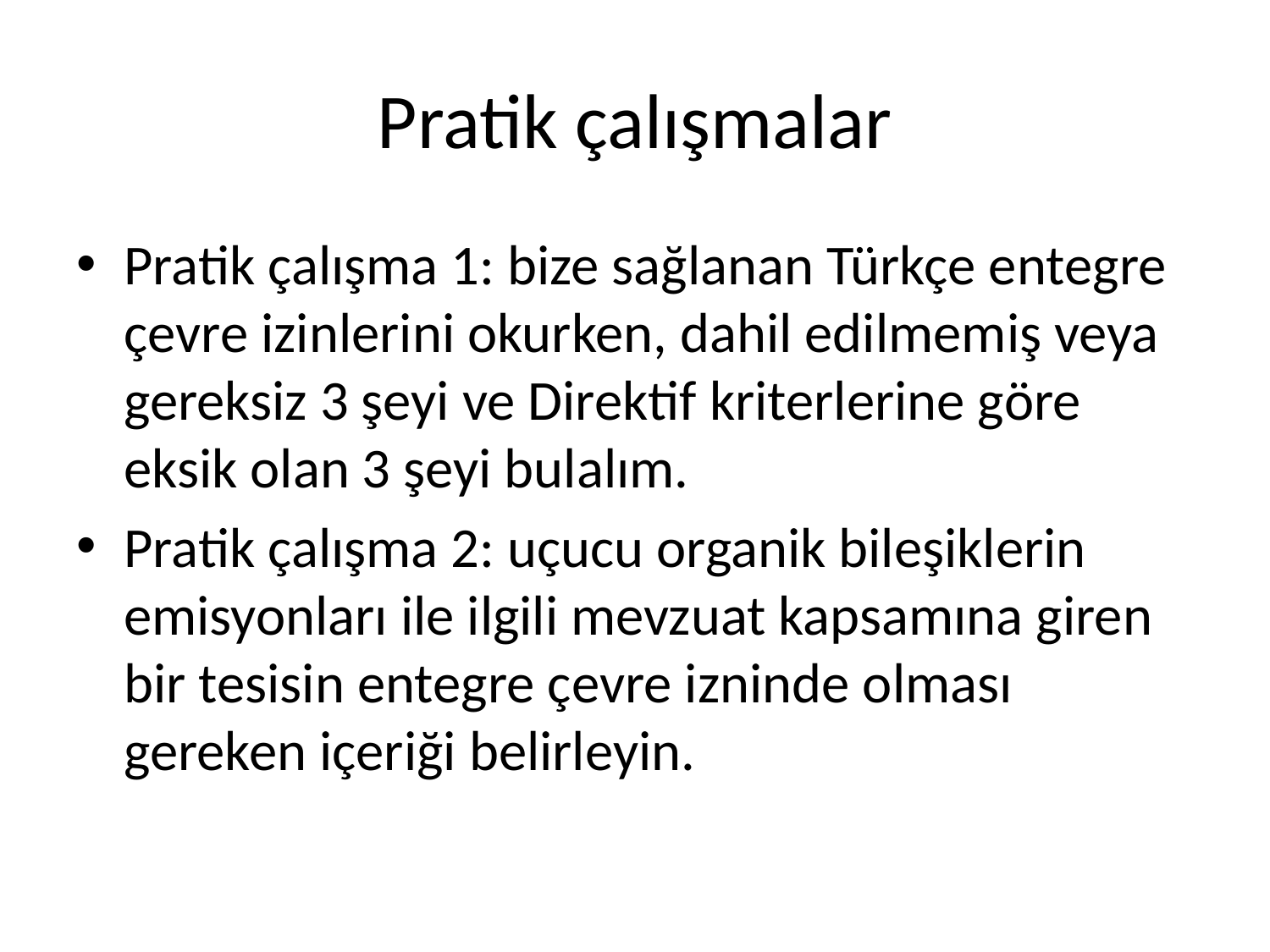

# Pratik çalışmalar
Pratik çalışma 1: bize sağlanan Türkçe entegre çevre izinlerini okurken, dahil edilmemiş veya gereksiz 3 şeyi ve Direktif kriterlerine göre eksik olan 3 şeyi bulalım.
Pratik çalışma 2: uçucu organik bileşiklerin emisyonları ile ilgili mevzuat kapsamına giren bir tesisin entegre çevre izninde olması gereken içeriği belirleyin.